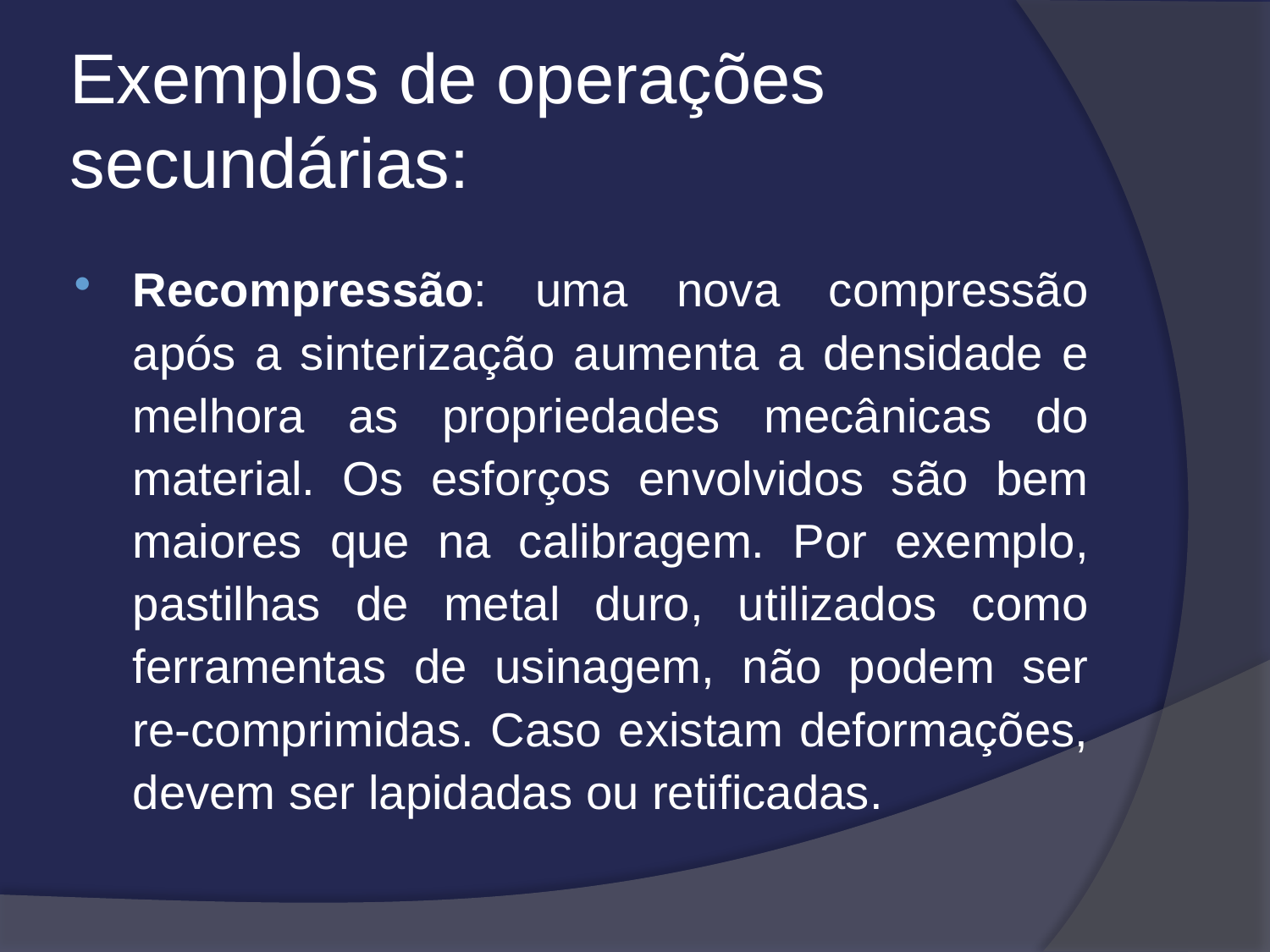

# Exemplos de operações secundárias:
Recompressão: uma nova compressão após a sinterização aumenta a densidade e melhora as propriedades mecânicas do material. Os esforços envolvidos são bem maiores que na calibragem. Por exemplo, pastilhas de metal duro, utilizados como ferramentas de usinagem, não podem ser re-comprimidas. Caso existam deformações, devem ser lapidadas ou retificadas.